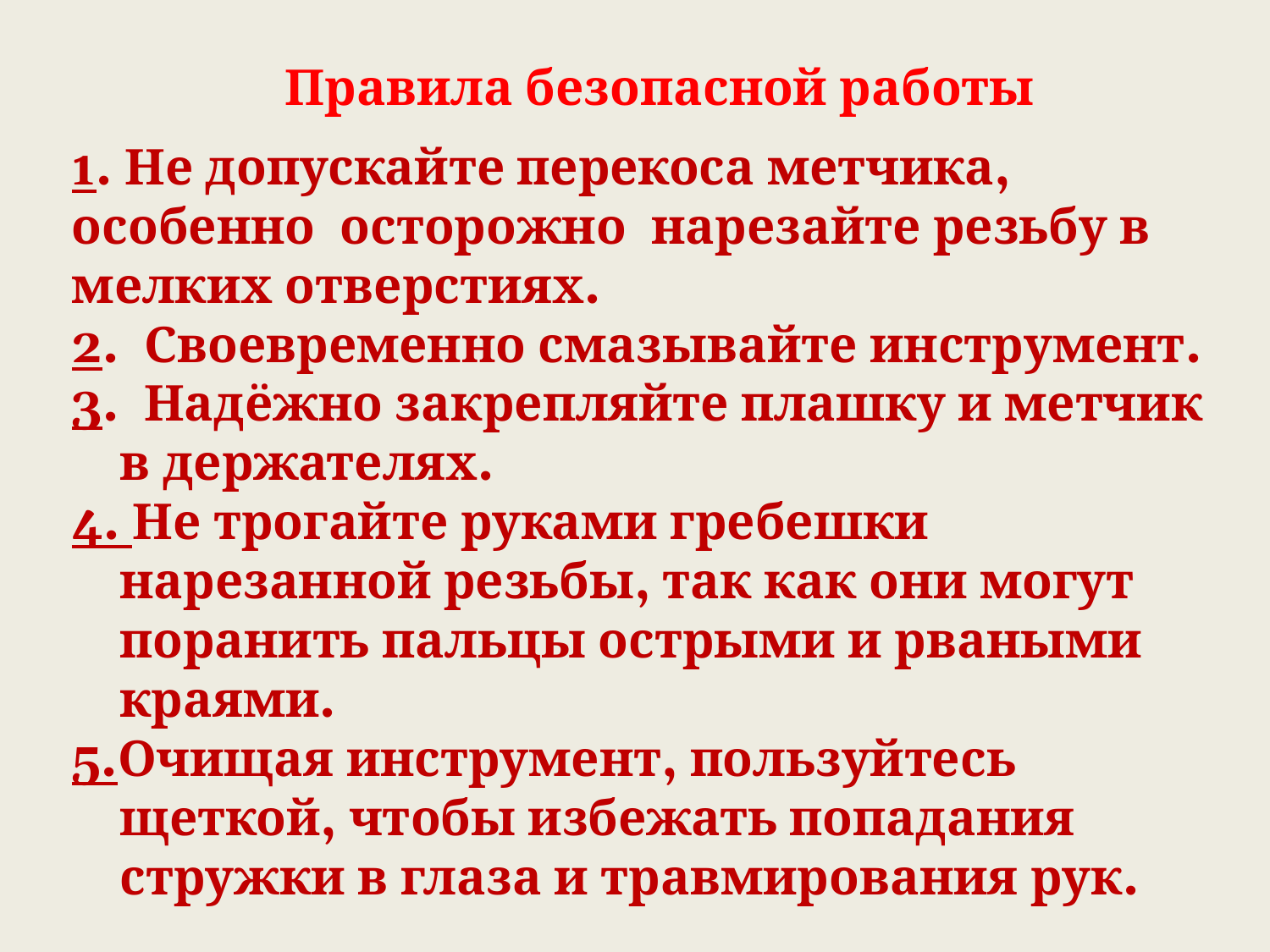

Правила безопасной работы
1. Не допускайте перекоса метчика, особенно  осторожно  нарезайте резьбу в мелких отверстиях.
2.  Своевременно смазывайте инструмент.
3.  Надёжно закрепляйте плашку и метчик в держателях.
4. Не трогайте руками гребешки нарезанной резьбы, так как они могут поранить пальцы острыми и рваными краями.
5.Очищая инструмент, пользуйтесь щеткой, чтобы избежать попадания стружки в глаза и травмирования рук.